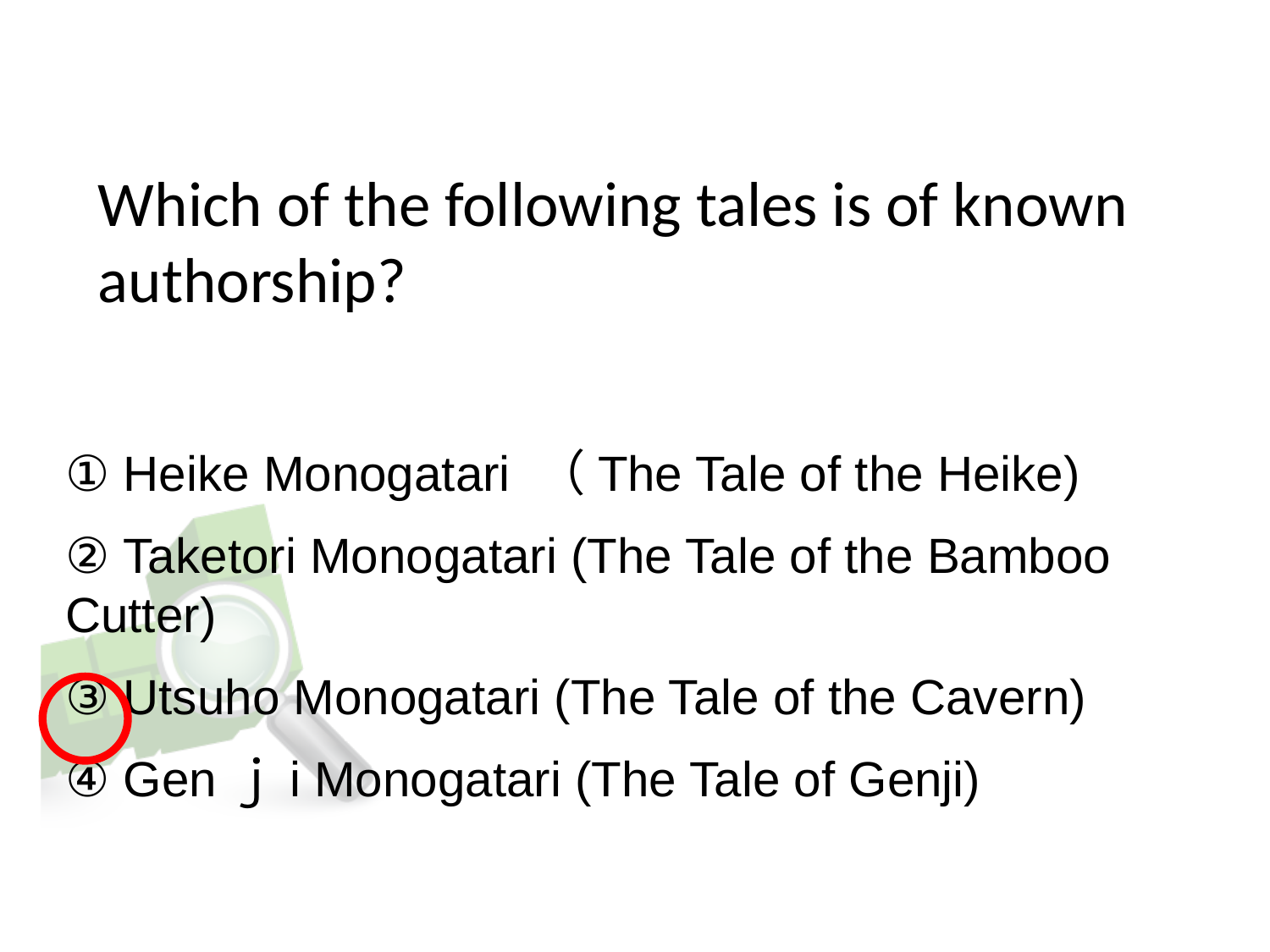

# Which of the following tales is of known authorship?
① Heike Monogatari （The Tale of the Heike)
② Taketori Monogatari (The Tale of the Bamboo Cutter)
③ Utsuho Monogatari (The Tale of the Cavern)
④ Genｊi Monogatari (The Tale of Genji)